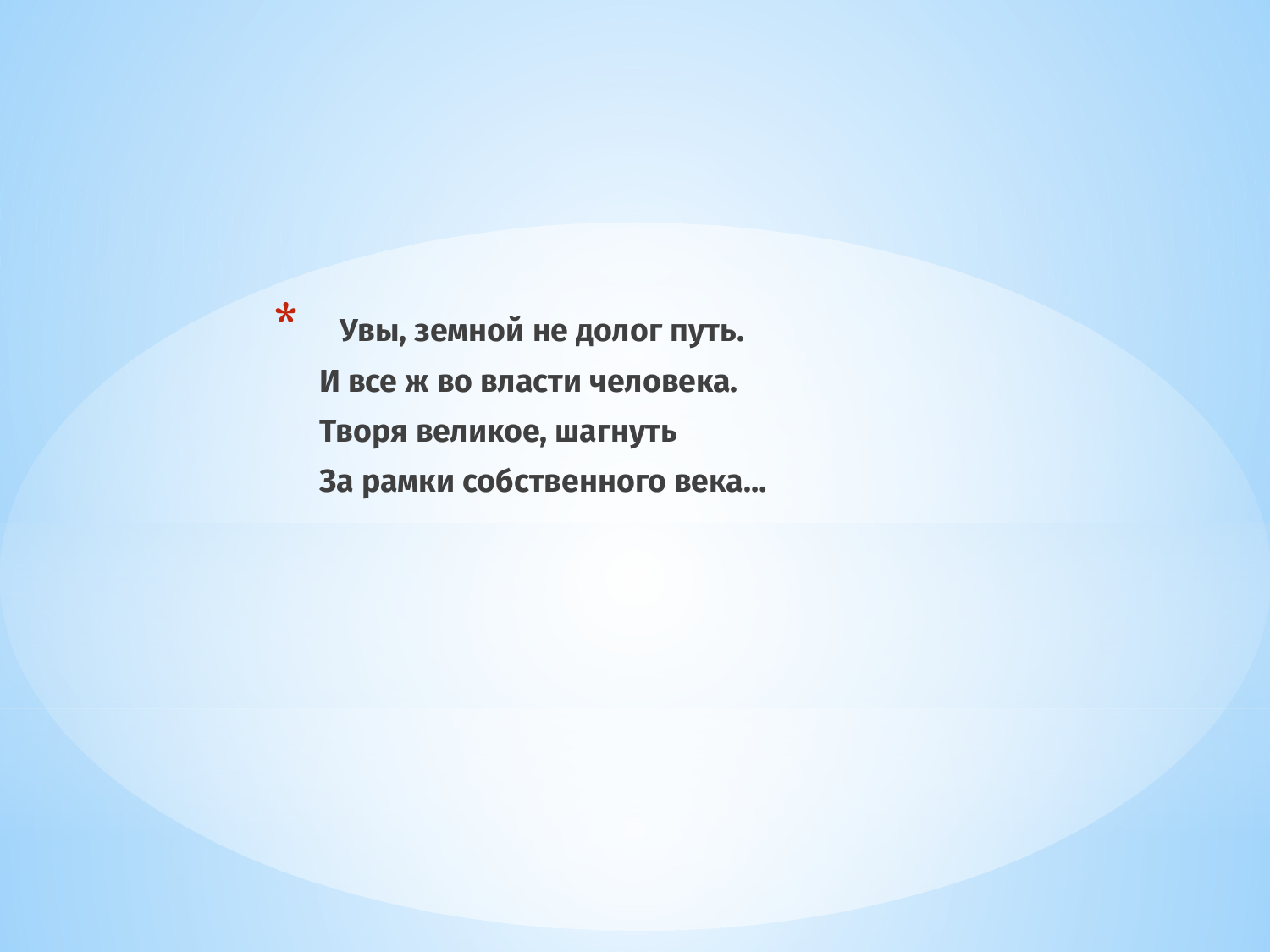

Увы, земной не долог путь.
      И все ж во власти человека.
      Творя великое, шагнуть
      За рамки собственного века…